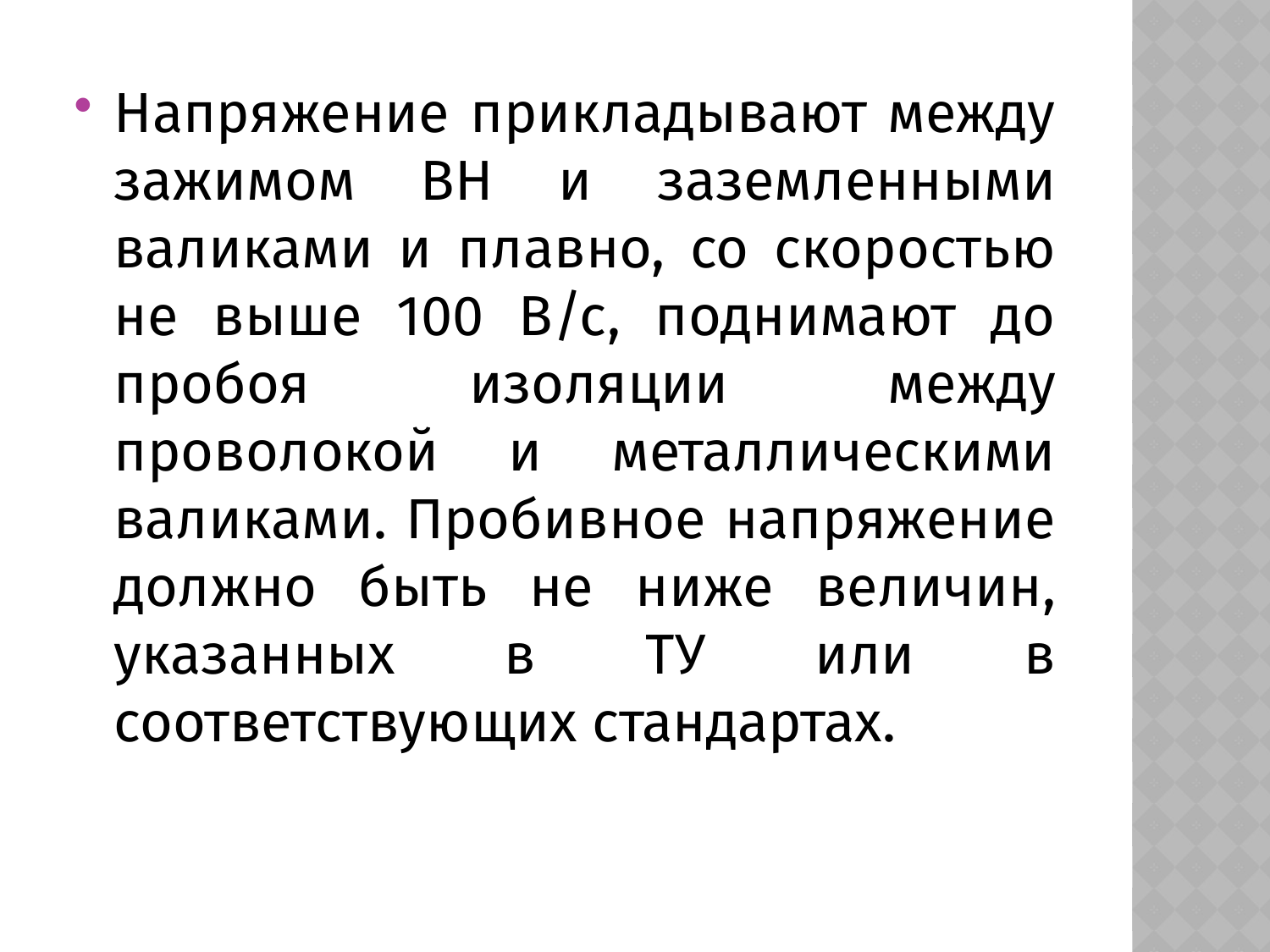

#
Напряжение прикладывают между зажимом ВН и заземленными валиками и плавно, со скоростью не выше 100 В/с, поднимают до пробоя изоляции между проволокой и металлическими валиками. Пробивное напряжение должно быть не ниже величин, указанных в ТУ или в соответствующих стандартах.